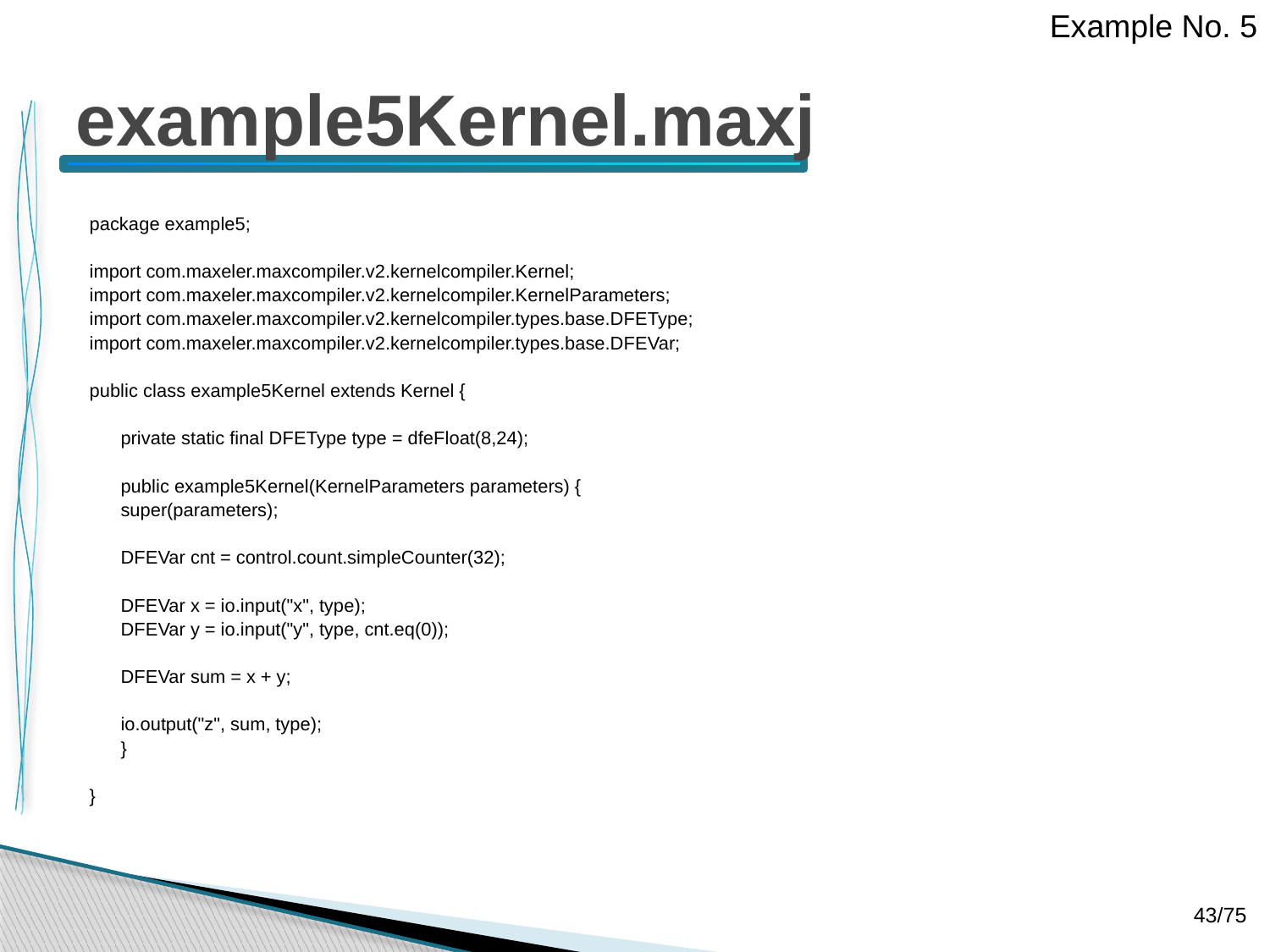

Example No. 5
# example5Kernel.maxj
package example5;

import com.maxeler.maxcompiler.v2.kernelcompiler.Kernel;
import com.maxeler.maxcompiler.v2.kernelcompiler.KernelParameters;
import com.maxeler.maxcompiler.v2.kernelcompiler.types.base.DFEType;
import com.maxeler.maxcompiler.v2.kernelcompiler.types.base.DFEVar;

public class example5Kernel extends Kernel {

	private static final DFEType type = dfeFloat(8,24);

	public example5Kernel(KernelParameters parameters) {
		super(parameters);

		DFEVar cnt = control.count.simpleCounter(32);

		DFEVar x = io.input("x", type);
		DFEVar y = io.input("y", type, cnt.eq(0));

		DFEVar sum = x + y;

		io.output("z", sum, type);
	}

}